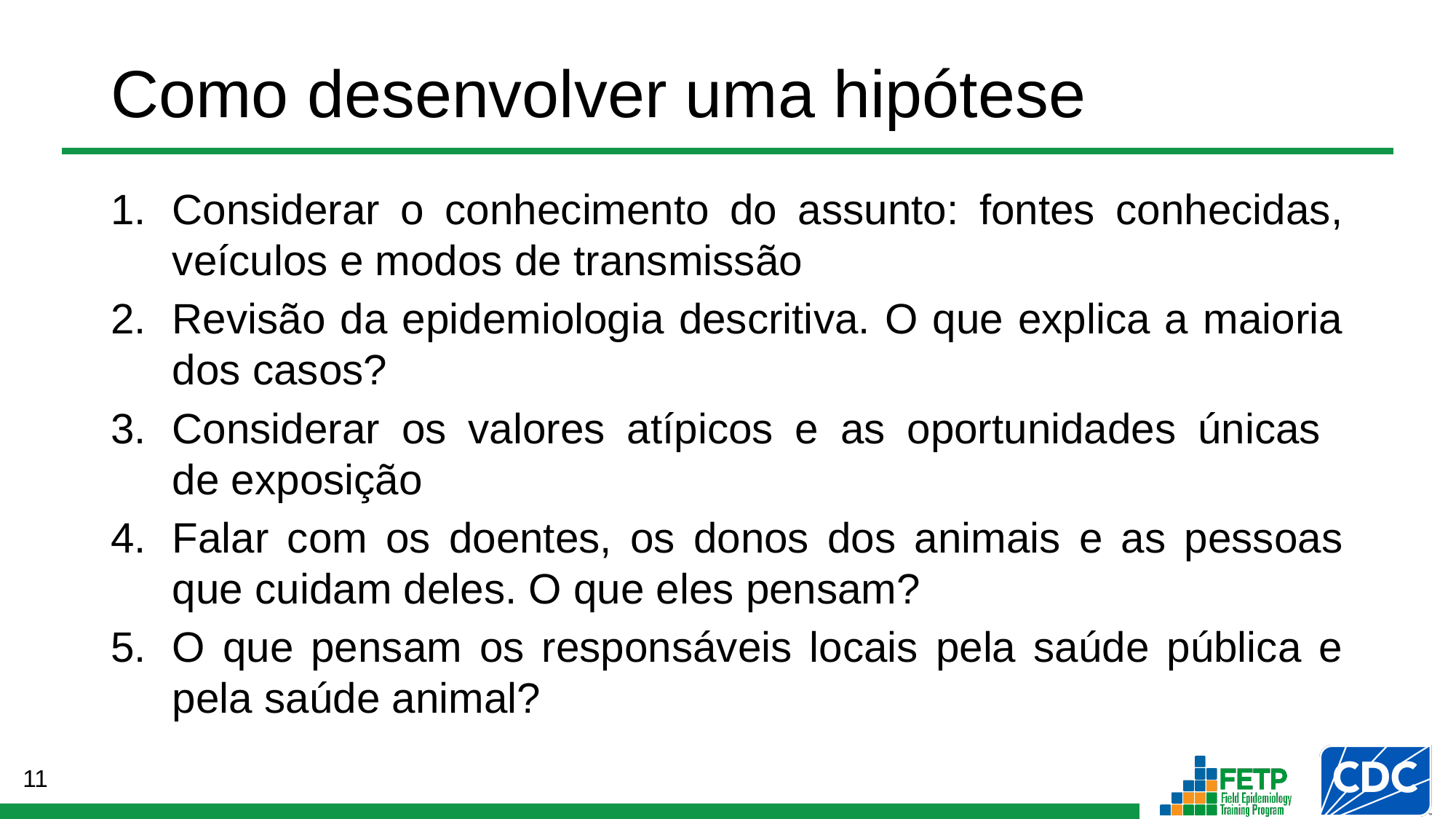

# Como desenvolver uma hipótese
Considerar o conhecimento do assunto: fontes conhecidas, veículos e modos de transmissão
Revisão da epidemiologia descritiva. O que explica a maioria dos casos?
Considerar os valores atípicos e as oportunidades únicas
de exposição
Falar com os doentes, os donos dos animais e as pessoas que cuidam deles. O que eles pensam?
O que pensam os responsáveis locais pela saúde pública e pela saúde animal?